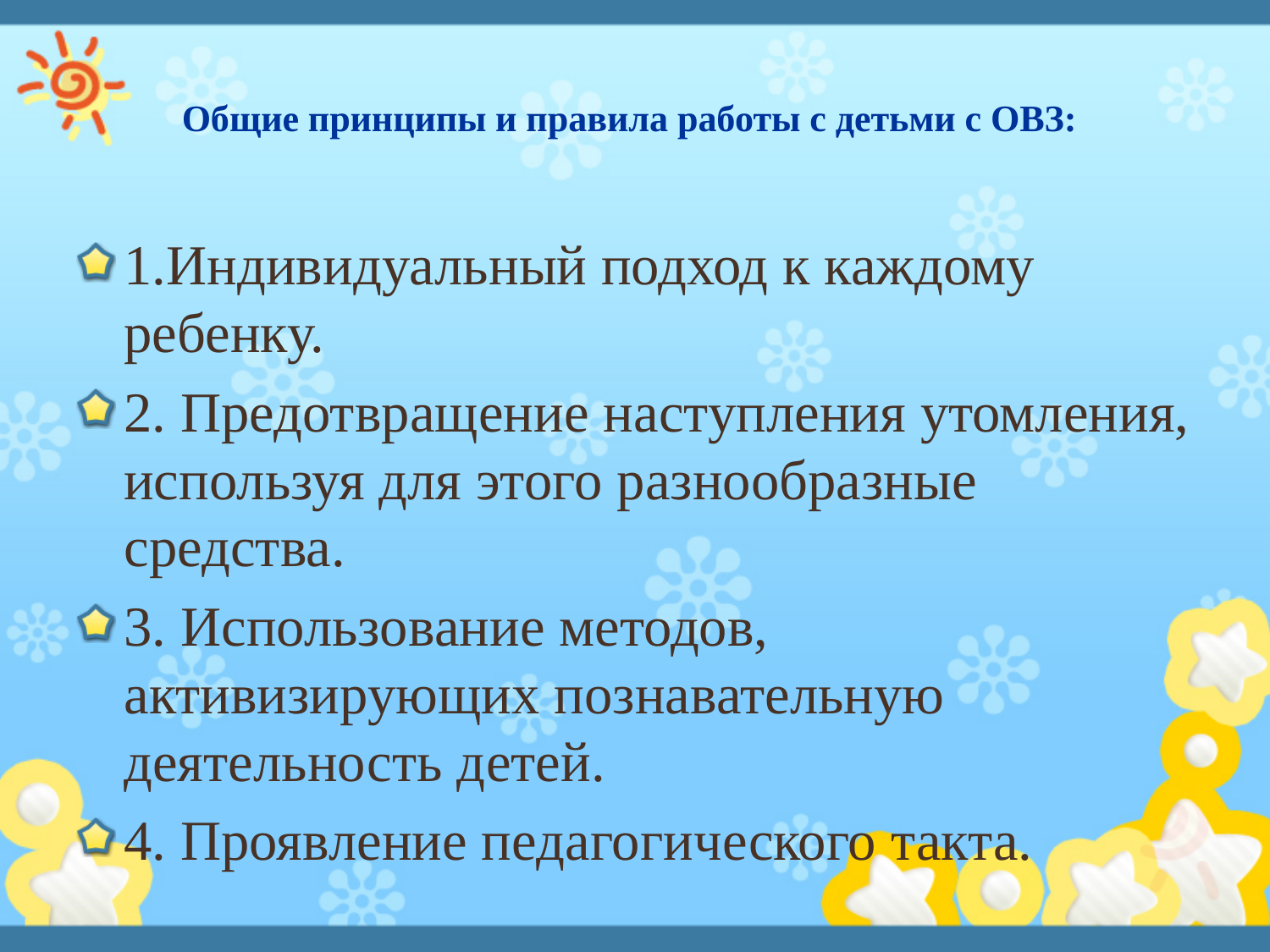

# Общие принципы и правила работы с детьми с ОВЗ:
1.Индивидуальный подход к каждому ребенку.
2. Предотвращение наступления утомления, используя для этого разнообразные средства.
3. Использование методов, активизирующих познавательную деятельность детей.
4. Проявление педагогического такта.